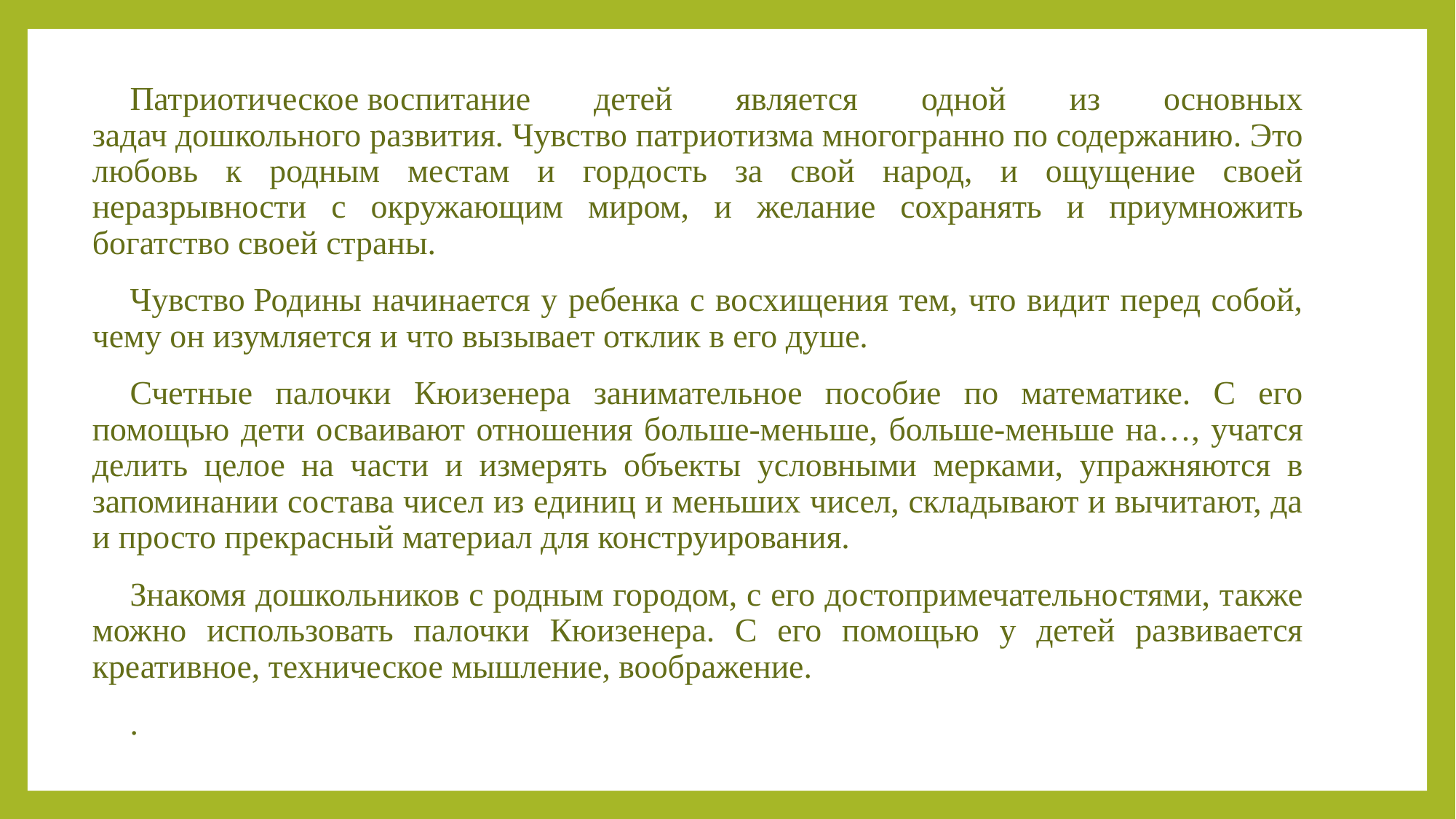

Патриотическое воспитание детей является одной из основных задач дошкольного развития. Чувство патриотизма многогранно по содержанию. Это любовь к родным местам и гордость за свой народ, и ощущение своей неразрывности с окружающим миром, и желание сохранять и приумножить богатство своей страны.
Чувство Родины начинается у ребенка с восхищения тем, что видит перед собой, чему он изумляется и что вызывает отклик в его душе.
Счетные палочки Кюизенера занимательное пособие по математике. С его помощью дети осваивают отношения больше-меньше, больше-меньше на…, учатся делить целое на части и измерять объекты условными мерками, упражняются в запоминании состава чисел из единиц и меньших чисел, складывают и вычитают, да и просто прекрасный материал для конструирования.
Знакомя дошкольников с родным городом, с его достопримечательностями, также можно использовать палочки Кюизенера. С его помощью у детей развивается креативное, техническое мышление, воображение.
.